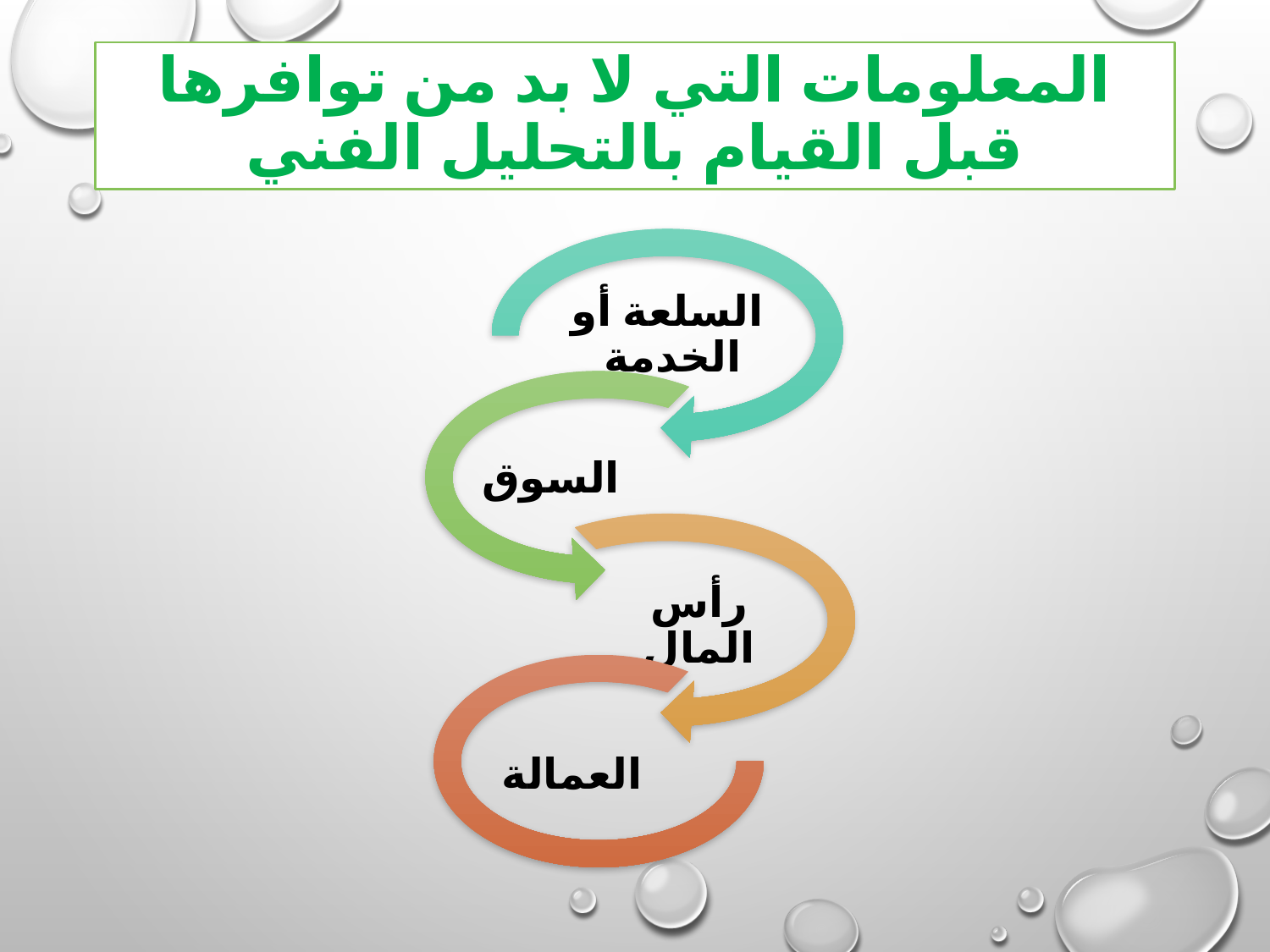

# المعلومات التي لا بد من توافرها قبل القيام بالتحليل الفني
السلعة أو الخدمة
السوق
رأس المال
العمالة